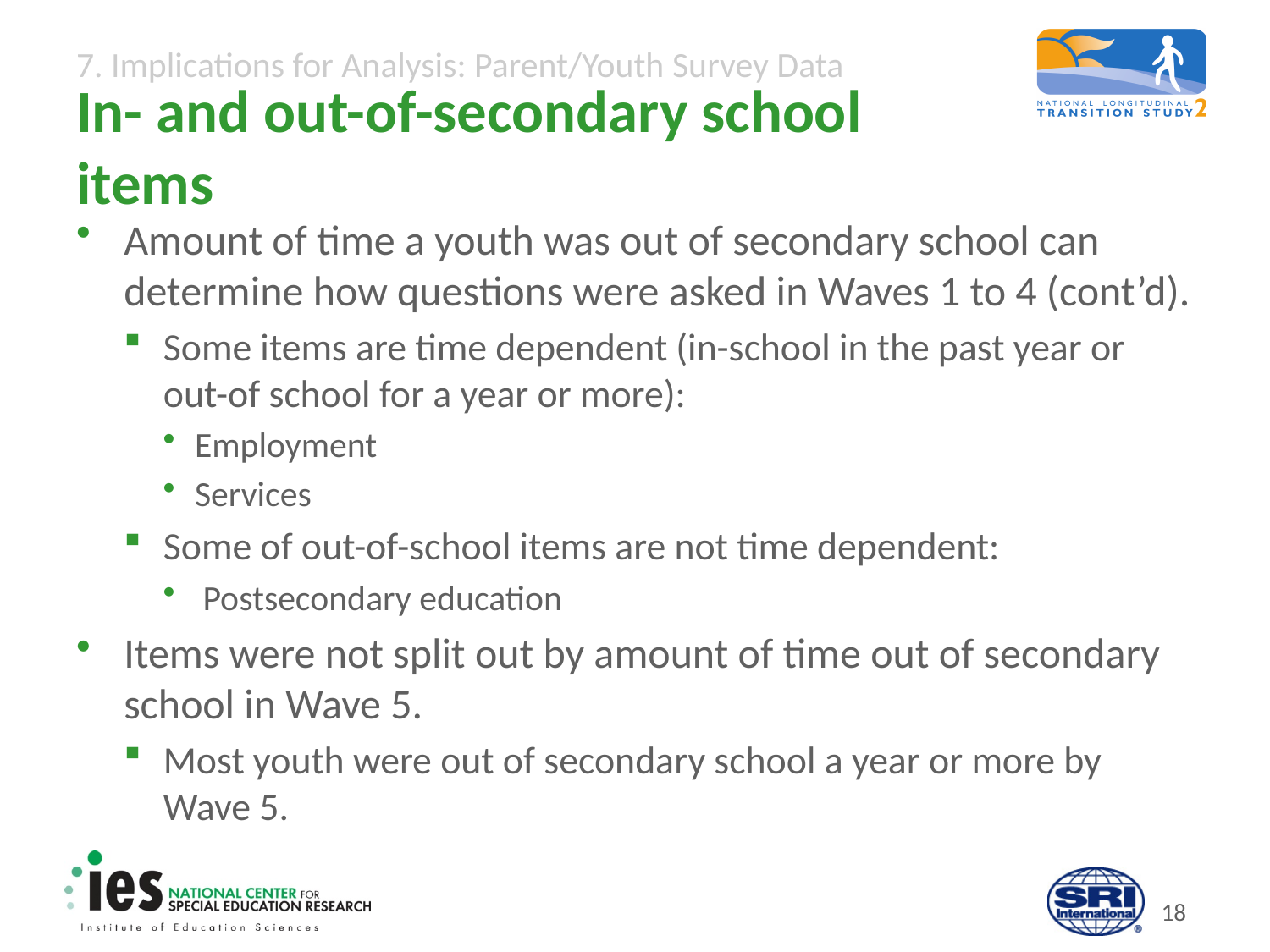

# In- and out-of-secondary school items
Amount of time a youth was out of secondary school can determine how questions were asked in Waves 1 to 4 (cont’d).
Some items are time dependent (in-school in the past year or out-of school for a year or more):
Employment
Services
Some of out-of-school items are not time dependent:
 Postsecondary education
Items were not split out by amount of time out of secondary school in Wave 5.
Most youth were out of secondary school a year or more by Wave 5.
18